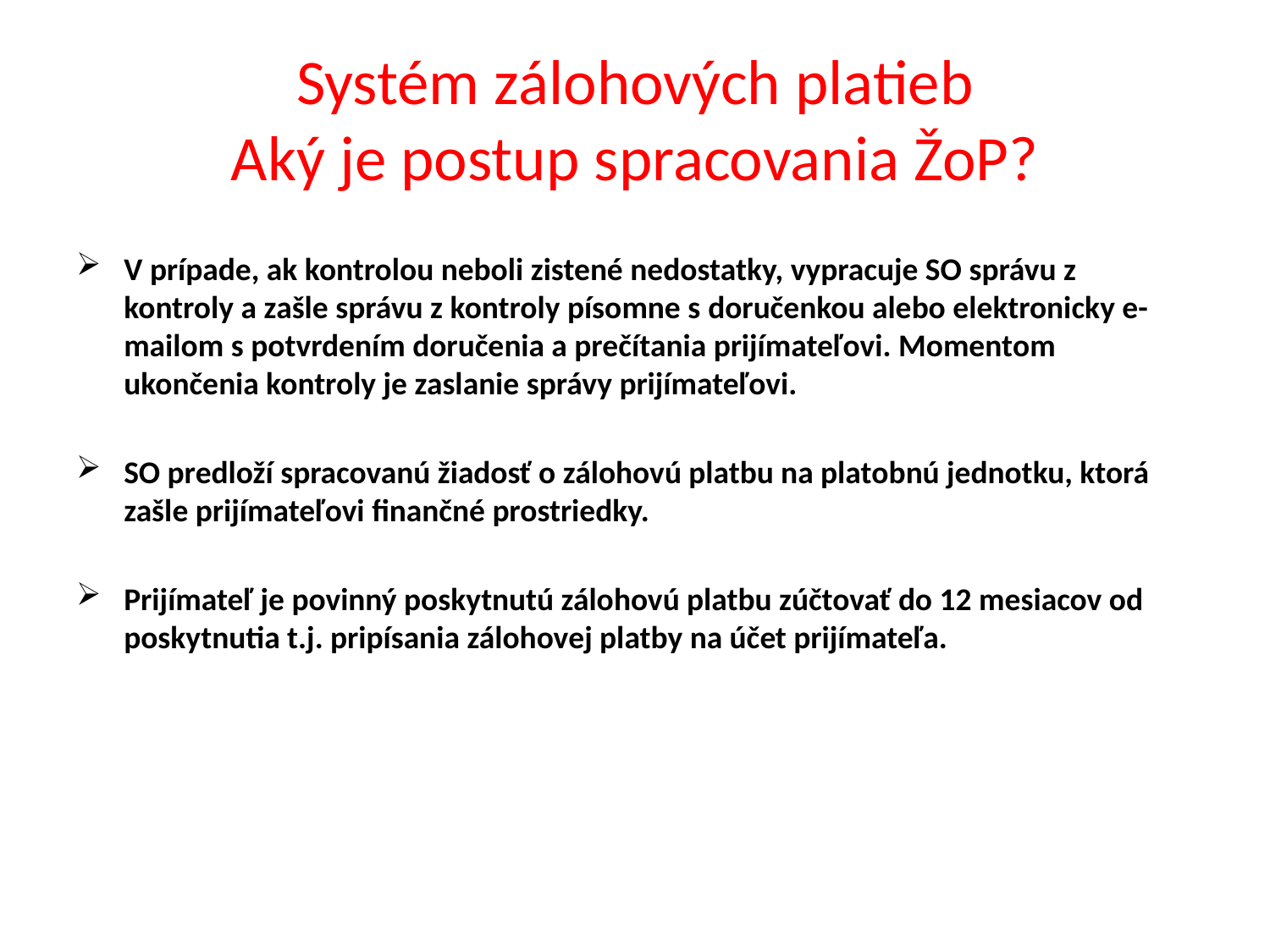

# Systém zálohových platieb Aký je postup spracovania ŽoP?

V prípade, ak kontrolou neboli zistené nedostatky, vypracuje SO správu z kontroly a zašle správu z kontroly písomne s doručenkou alebo elektronicky e-mailom s potvrdením doručenia a prečítania prijímateľovi. Momentom ukončenia kontroly je zaslanie správy prijímateľovi.

SO predloží spracovanú žiadosť o zálohovú platbu na platobnú jednotku, ktorá zašle prijímateľovi finančné prostriedky.

Prijímateľ je povinný poskytnutú zálohovú platbu zúčtovať do 12 mesiacov od poskytnutia t.j. pripísania zálohovej platby na účet prijímateľa.